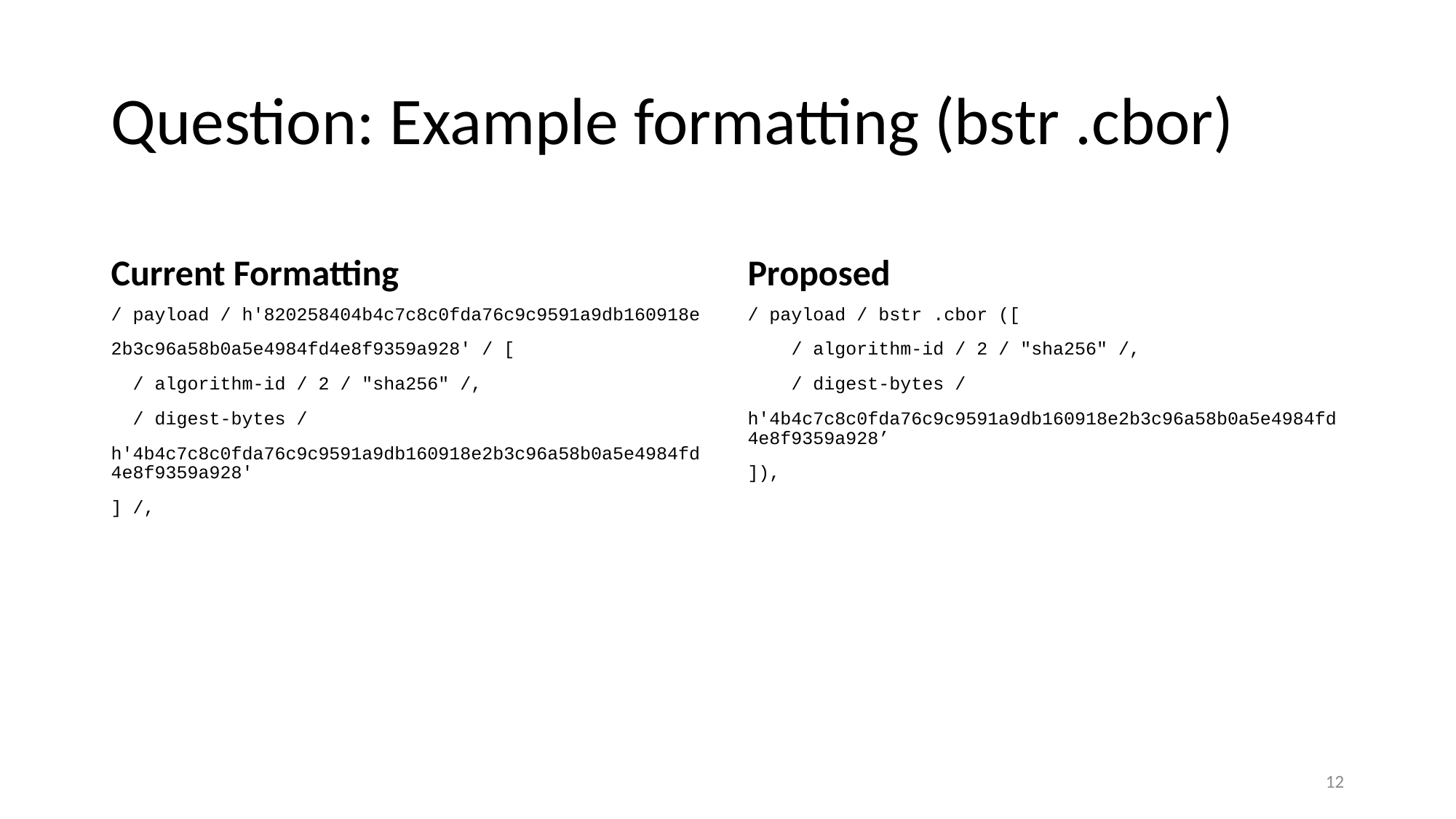

# Question: Example formatting (bstr .cbor)
Current Formatting
Proposed
/ payload / h'820258404b4c7c8c0fda76c9c9591a9db160918e
2b3c96a58b0a5e4984fd4e8f9359a928' / [
  / algorithm-id / 2 / "sha256" /,
  / digest-bytes /
h'4b4c7c8c0fda76c9c9591a9db160918e2b3c96a58b0a5e4984fd4e8f9359a928'
] /,

/ payload / bstr .cbor ([
    / algorithm-id / 2 / "sha256" /,
    / digest-bytes /
h'4b4c7c8c0fda76c9c9591a9db160918e2b3c96a58b0a5e4984fd4e8f9359a928’
]),
12